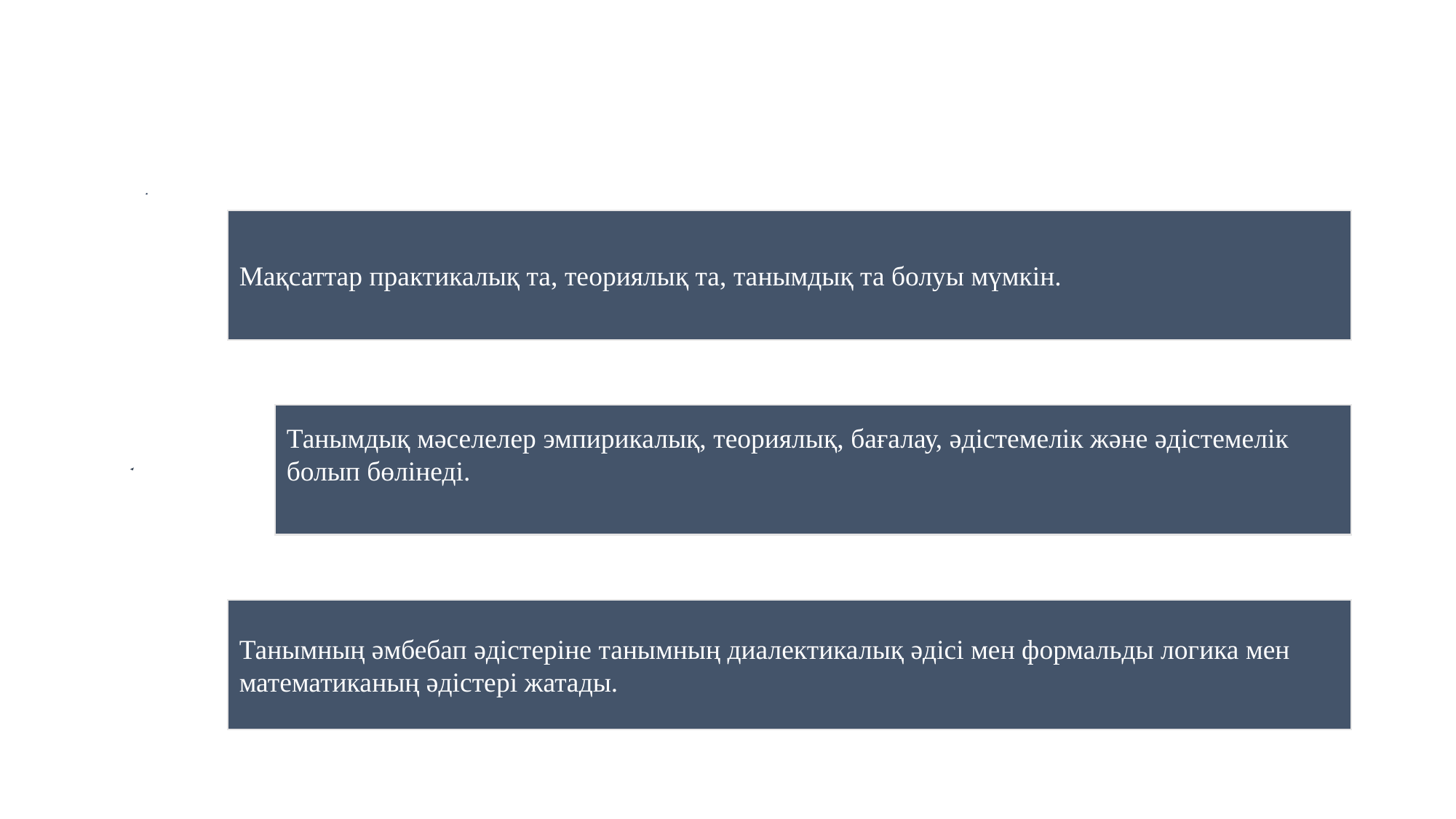

Мақсаттар практикалық та, теориялық та, танымдық та болуы мүмкін.
Танымдық мәселелер эмпирикалық, теориялық, бағалау, әдістемелік және әдістемелік болып бөлінеді.
Танымның әмбебап әдістеріне танымның диалектикалық әдісі мен формальды логика мен математиканың әдістері жатады.